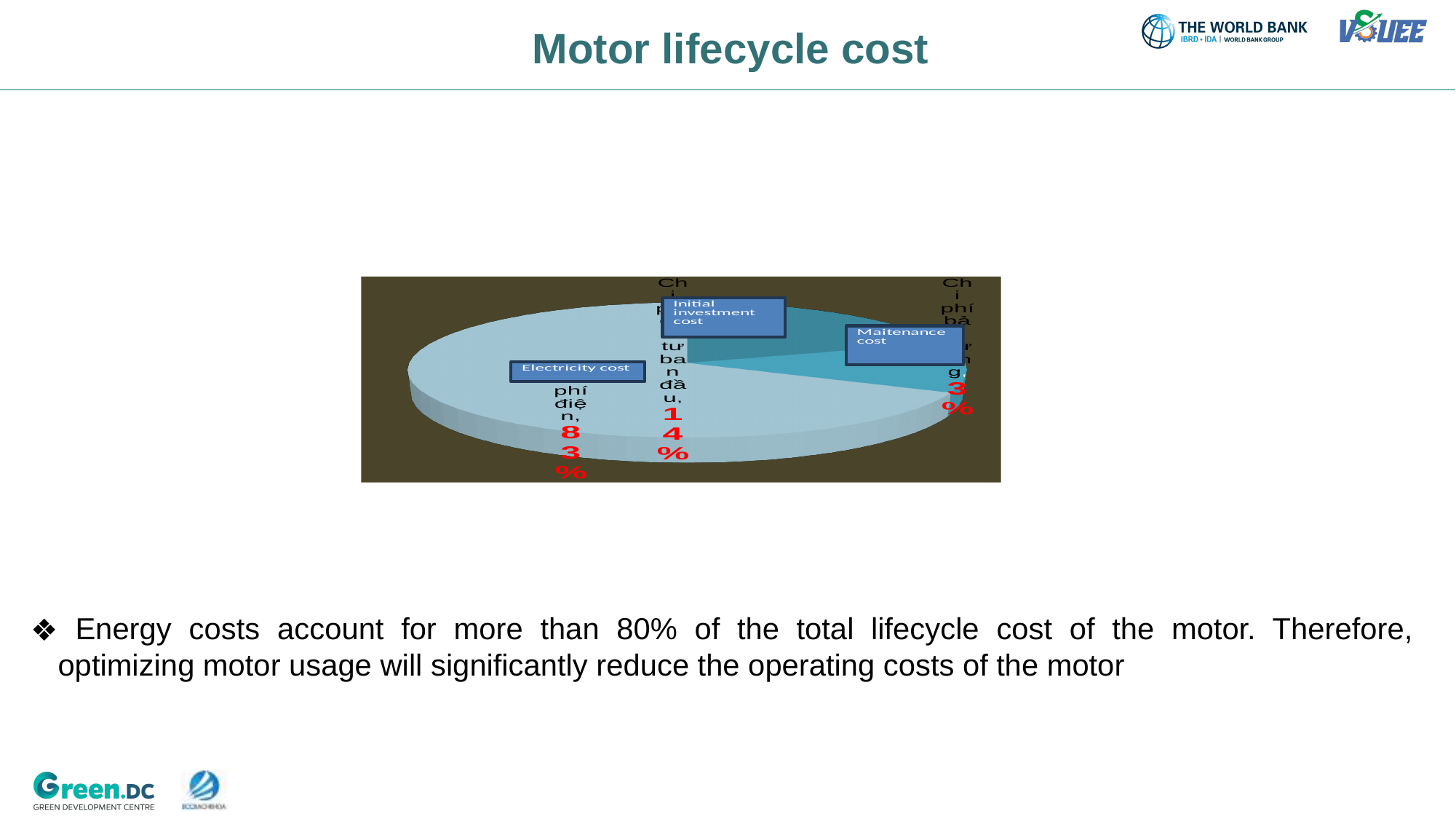

# Motor lifecycle cost

[unsupported chart]

 Energy costs account for more than 80% of the total lifecycle cost of the motor. Therefore, optimizing motor usage will significantly reduce the operating costs of the motor